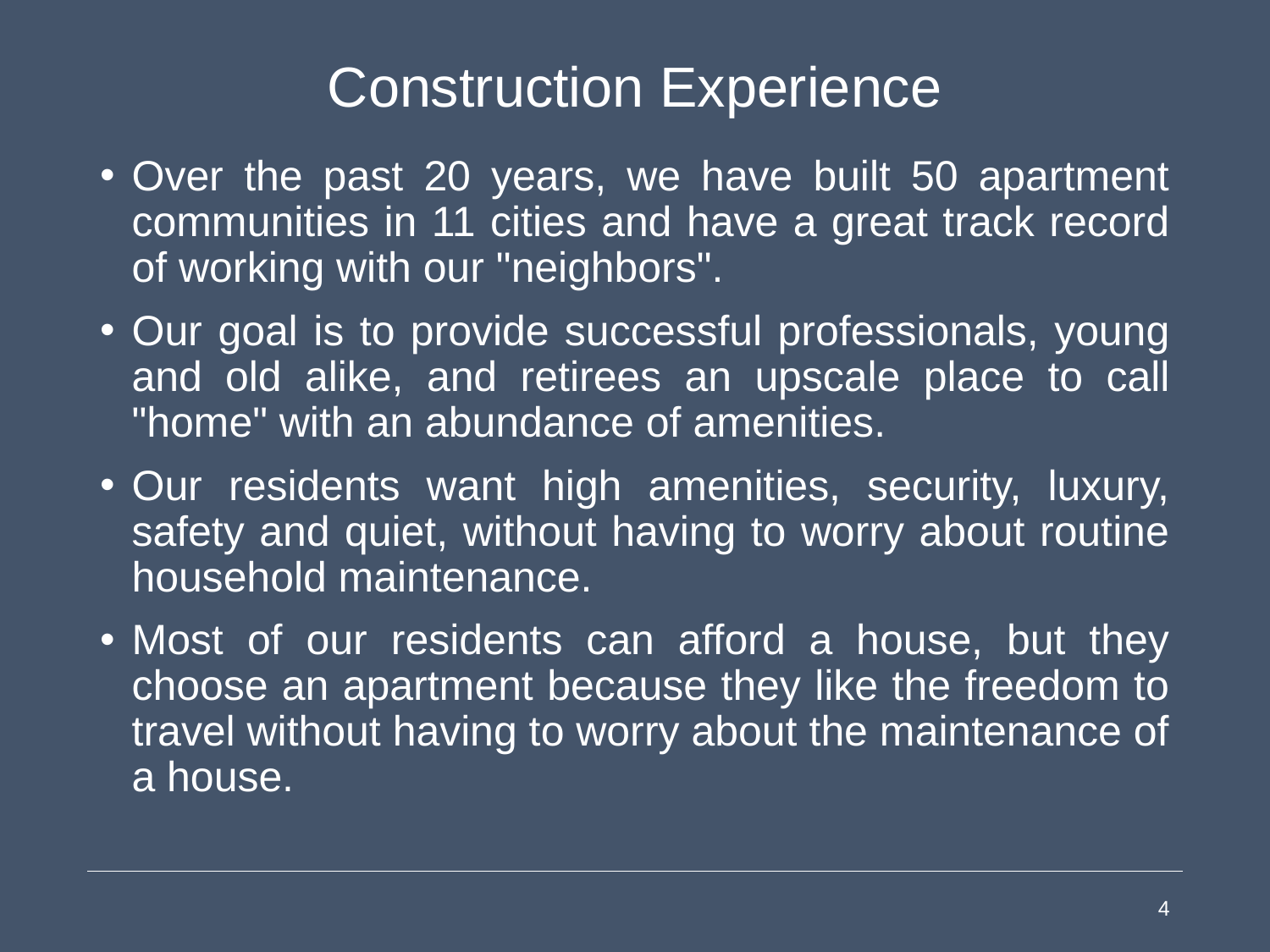

# Construction Experience
Over the past 20 years, we have built 50 apartment communities in 11 cities and have a great track record of working with our "neighbors".
Our goal is to provide successful professionals, young and old alike, and retirees an upscale place to call "home" with an abundance of amenities.
Our residents want high amenities, security, luxury, safety and quiet, without having to worry about routine household maintenance.
Most of our residents can afford a house, but they choose an apartment because they like the freedom to travel without having to worry about the maintenance of a house.

4